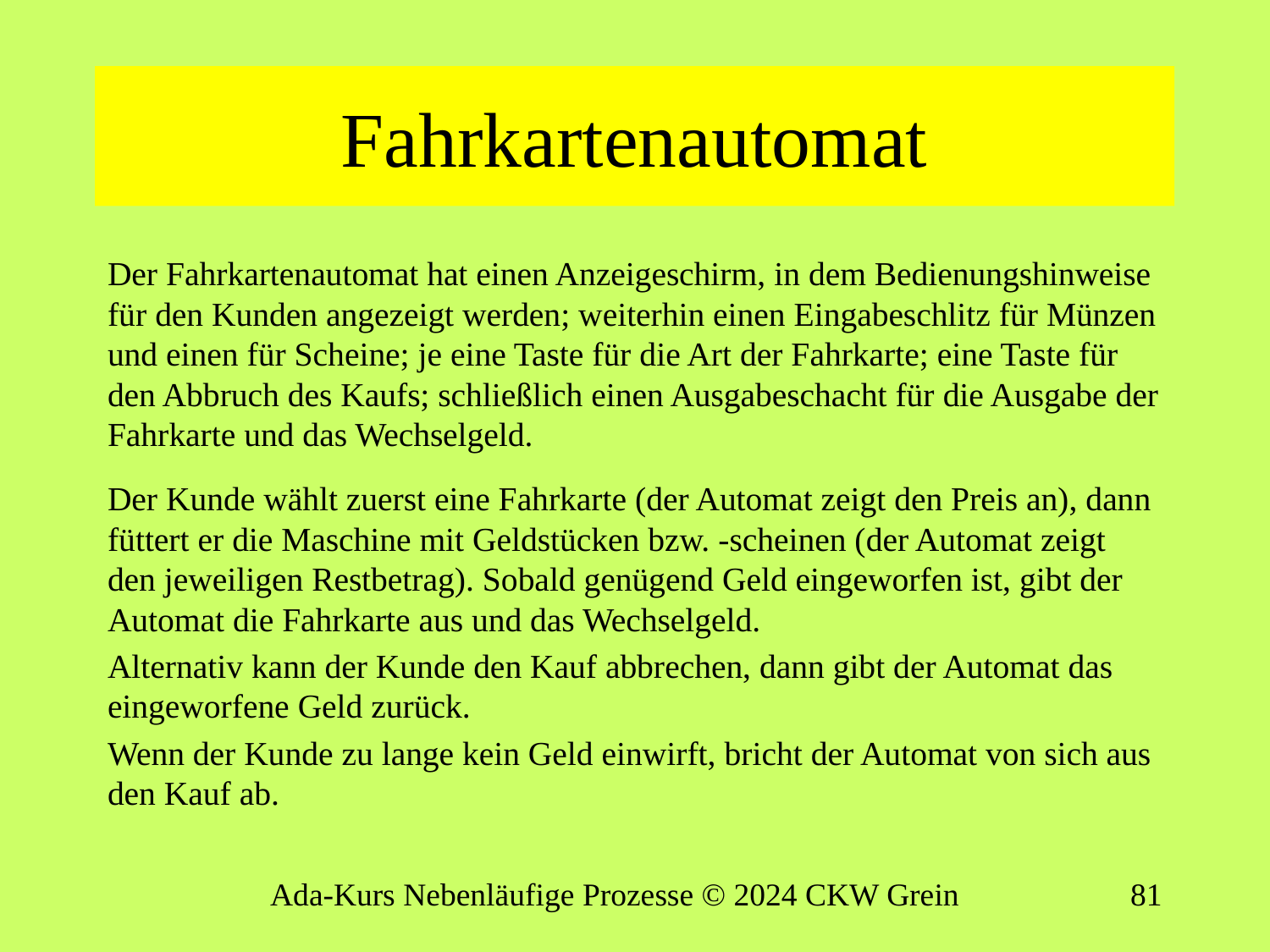

# Fahrkartenautomat
Der Fahrkartenautomat hat einen Anzeigeschirm, in dem Bedienungshinweise für den Kunden angezeigt werden; weiterhin einen Eingabeschlitz für Münzen und einen für Scheine; je eine Taste für die Art der Fahrkarte; eine Taste für den Abbruch des Kaufs; schließlich einen Ausgabeschacht für die Ausgabe der Fahrkarte und das Wechselgeld.

Der Kunde wählt zuerst eine Fahrkarte (der Automat zeigt den Preis an), dann füttert er die Maschine mit Geldstücken bzw. -scheinen (der Automat zeigt den jeweiligen Restbetrag). Sobald genügend Geld eingeworfen ist, gibt der Automat die Fahrkarte aus und das Wechselgeld.
Alternativ kann der Kunde den Kauf abbrechen, dann gibt der Automat das eingeworfene Geld zurück.
Wenn der Kunde zu lange kein Geld einwirft, bricht der Automat von sich aus den Kauf ab.
Ada-Kurs Nebenläufige Prozesse © 2024 CKW Grein
81